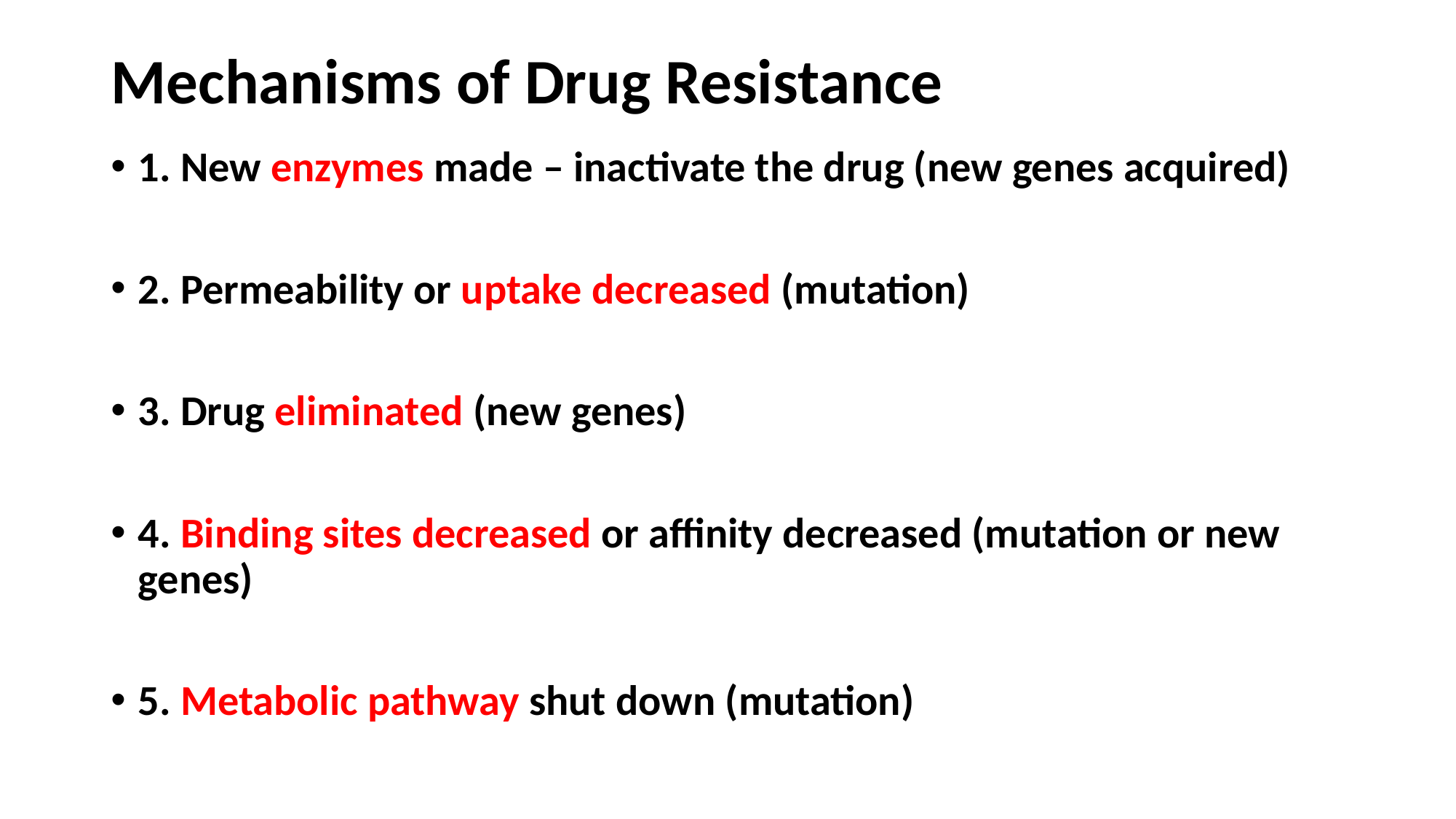

# Mechanisms of Drug Resistance
1. New enzymes made – inactivate the drug (new genes acquired)

2. Permeability or uptake decreased (mutation)

3. Drug eliminated (new genes)

4. Binding sites decreased or affinity decreased (mutation or new genes)

5. Metabolic pathway shut down (mutation)